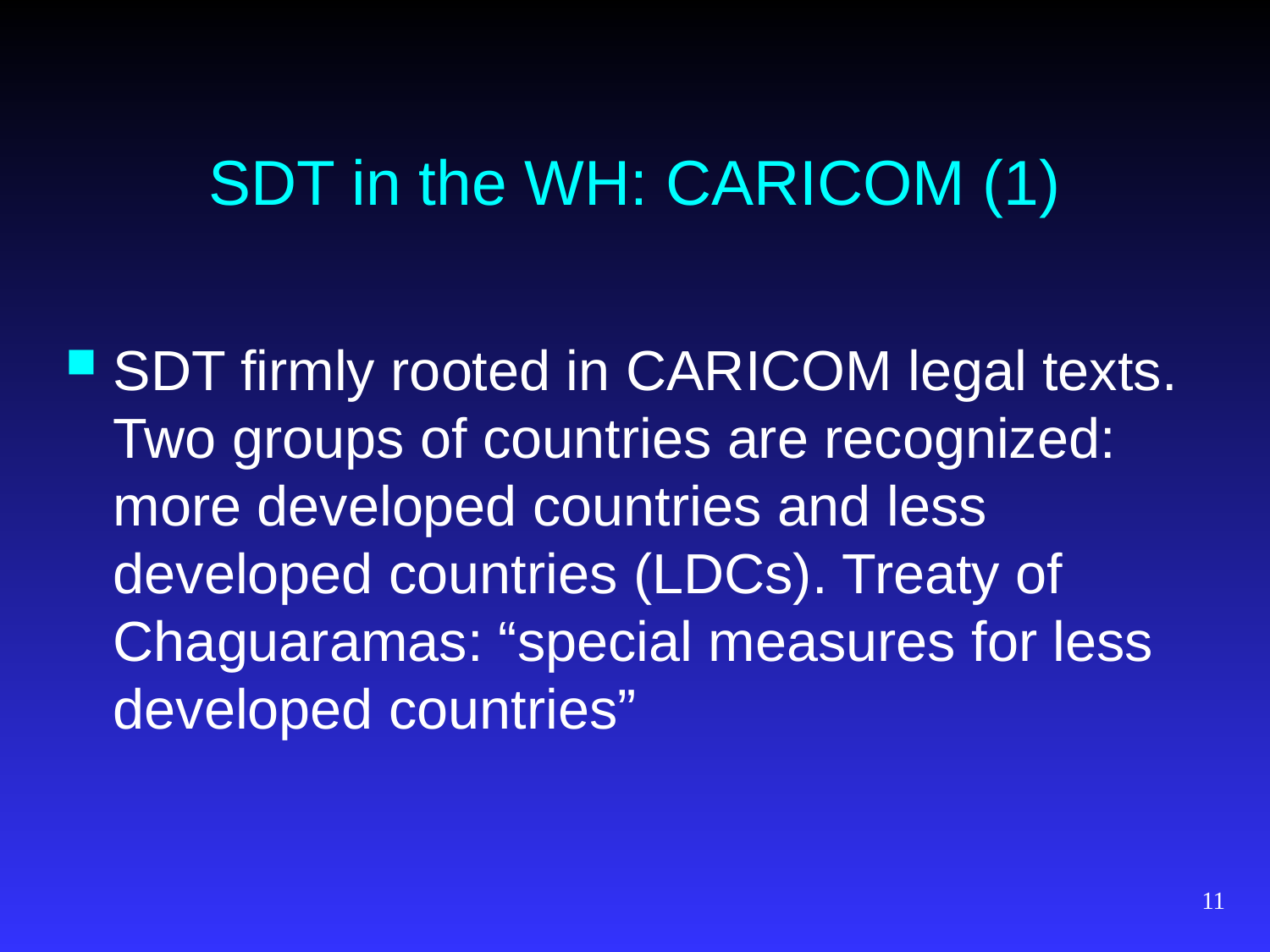

# SDT in the WH: CARICOM (1)
SDT firmly rooted in CARICOM legal texts. Two groups of countries are recognized: more developed countries and less developed countries (LDCs). Treaty of Chaguaramas: “special measures for less developed countries”
11